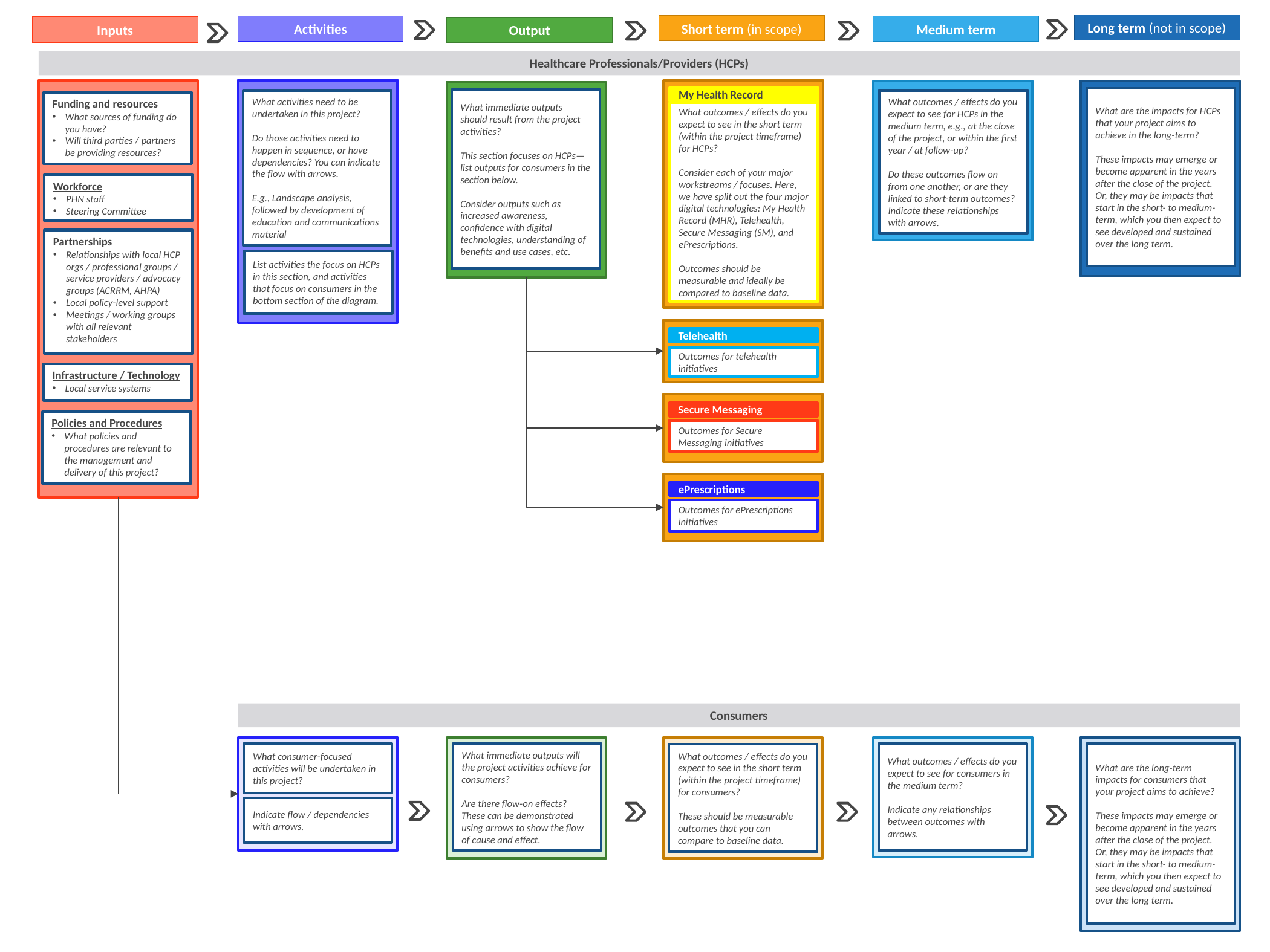

Long term (not in scope)
Short term (in scope)
Activities
Medium term
Inputs
Output

Healthcare Professionals/Providers (HCPs)

My Health Record
What are the impacts for HCPs that your project aims to achieve in the long-term?

These impacts may emerge or become apparent in the years after the close of the project. Or, they may be impacts that start in the short- to medium-term, which you then expect to see developed and sustained over the long term.
What immediate outputs should result from the project activities?

This section focuses on HCPs—list outputs for consumers in the section below.

Consider outputs such as increased awareness, confidence with digital technologies, understanding of benefits and use cases, etc.
What outcomes / effects do you expect to see for HCPs in the medium term, e.g., at the close of the project, or within the first year / at follow-up?

Do these outcomes flow on from one another, or are they linked to short-term outcomes? Indicate these relationships with arrows.
What activities need to be undertaken in this project?

Do those activities need to happen in sequence, or have dependencies? You can indicate the flow with arrows.

E.g., Landscape analysis, followed by development of education and communications material
Funding and resources
What sources of funding do you have?
Will third parties / partners be providing resources?
What outcomes / effects do you expect to see in the short term (within the project timeframe) for HCPs?

Consider each of your major workstreams / focuses. Here, we have split out the four major digital technologies: My Health Record (MHR), Telehealth, Secure Messaging (SM), and ePrescriptions.

Outcomes should be measurable and ideally be compared to baseline data.
Workforce
PHN staff
Steering Committee
Partnerships
Relationships with local HCP orgs / professional groups / service providers / advocacy groups (ACRRM, AHPA)
Local policy-level support
Meetings / working groups with all relevant stakeholders
List activities the focus on HCPs in this section, and activities that focus on consumers in the bottom section of the diagram.

Telehealth
Outcomes for telehealth initiatives
Infrastructure / Technology
Local service systems

Secure Messaging
Policies and Procedures
What policies and procedures are relevant to the management and delivery of this project?
Outcomes for Secure Messaging initiatives

ePrescriptions
Outcomes for ePrescriptions initiatives
Consumers

What are the long-term impacts for consumers that your project aims to achieve?

These impacts may emerge or become apparent in the years after the close of the project. Or, they may be impacts that start in the short- to medium-term, which you then expect to see developed and sustained over the long term.
What immediate outputs will the project activities achieve for consumers?

Are there flow-on effects? These can be demonstrated using arrows to show the flow of cause and effect.
What outcomes / effects do you expect to see for consumers in the medium term?

Indicate any relationships between outcomes with arrows.
What consumer-focused activities will be undertaken in this project?
What outcomes / effects do you expect to see in the short term (within the project timeframe) for consumers?

These should be measurable outcomes that you can compare to baseline data.
Indicate flow / dependencies with arrows.